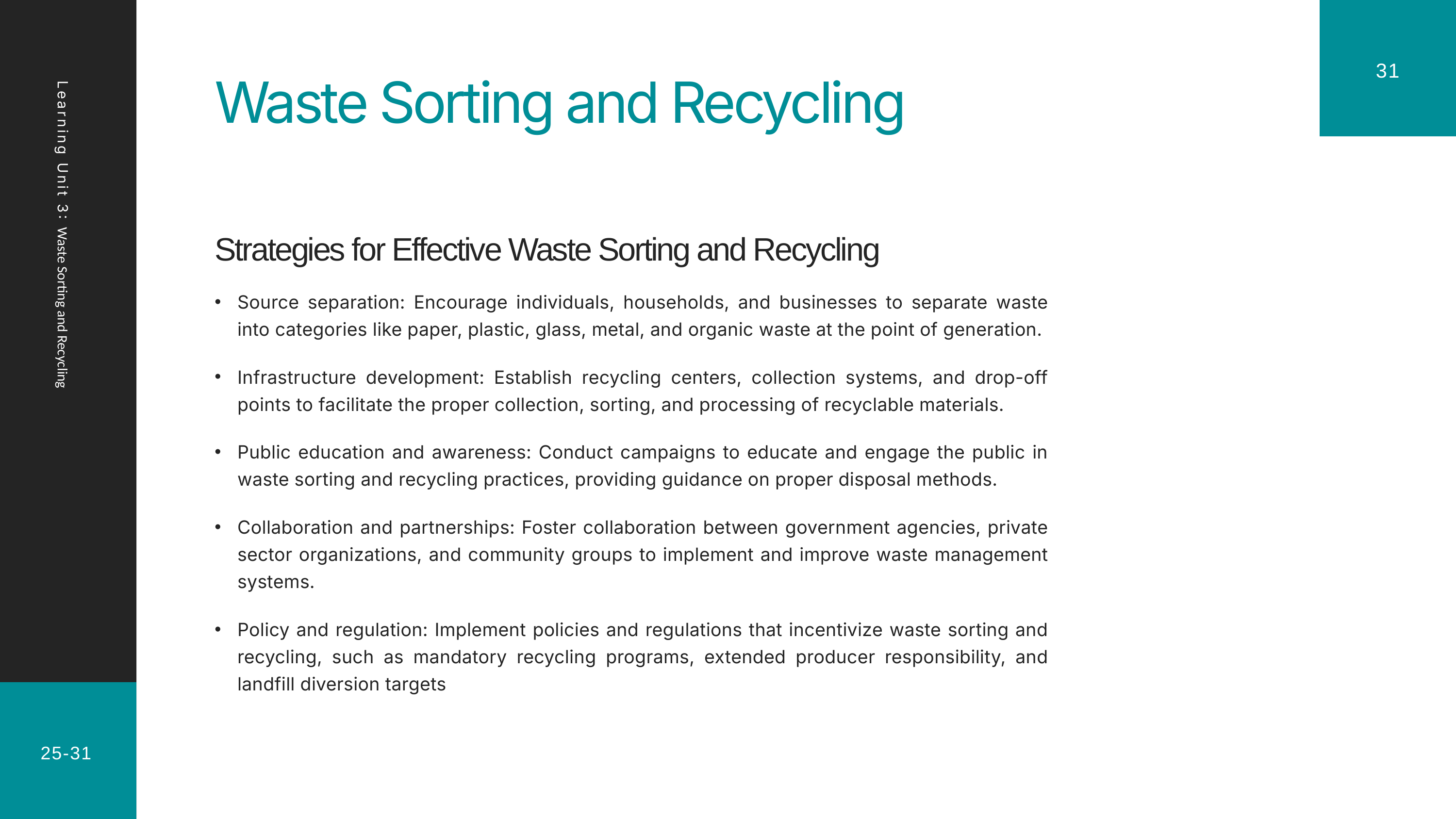

31
Waste Sorting and Recycling
Strategies for Effective Waste Sorting and Recycling
Source separation: Encourage individuals, households, and businesses to separate waste into categories like paper, plastic, glass, metal, and organic waste at the point of generation.
Infrastructure development: Establish recycling centers, collection systems, and drop-off points to facilitate the proper collection, sorting, and processing of recyclable materials.
Public education and awareness: Conduct campaigns to educate and engage the public in waste sorting and recycling practices, providing guidance on proper disposal methods.
Collaboration and partnerships: Foster collaboration between government agencies, private sector organizations, and community groups to implement and improve waste management systems.
Policy and regulation: Implement policies and regulations that incentivize waste sorting and recycling, such as mandatory recycling programs, extended producer responsibility, and landfill diversion targets
Learning Unit 3: Waste Sorting and Recycling

25-31